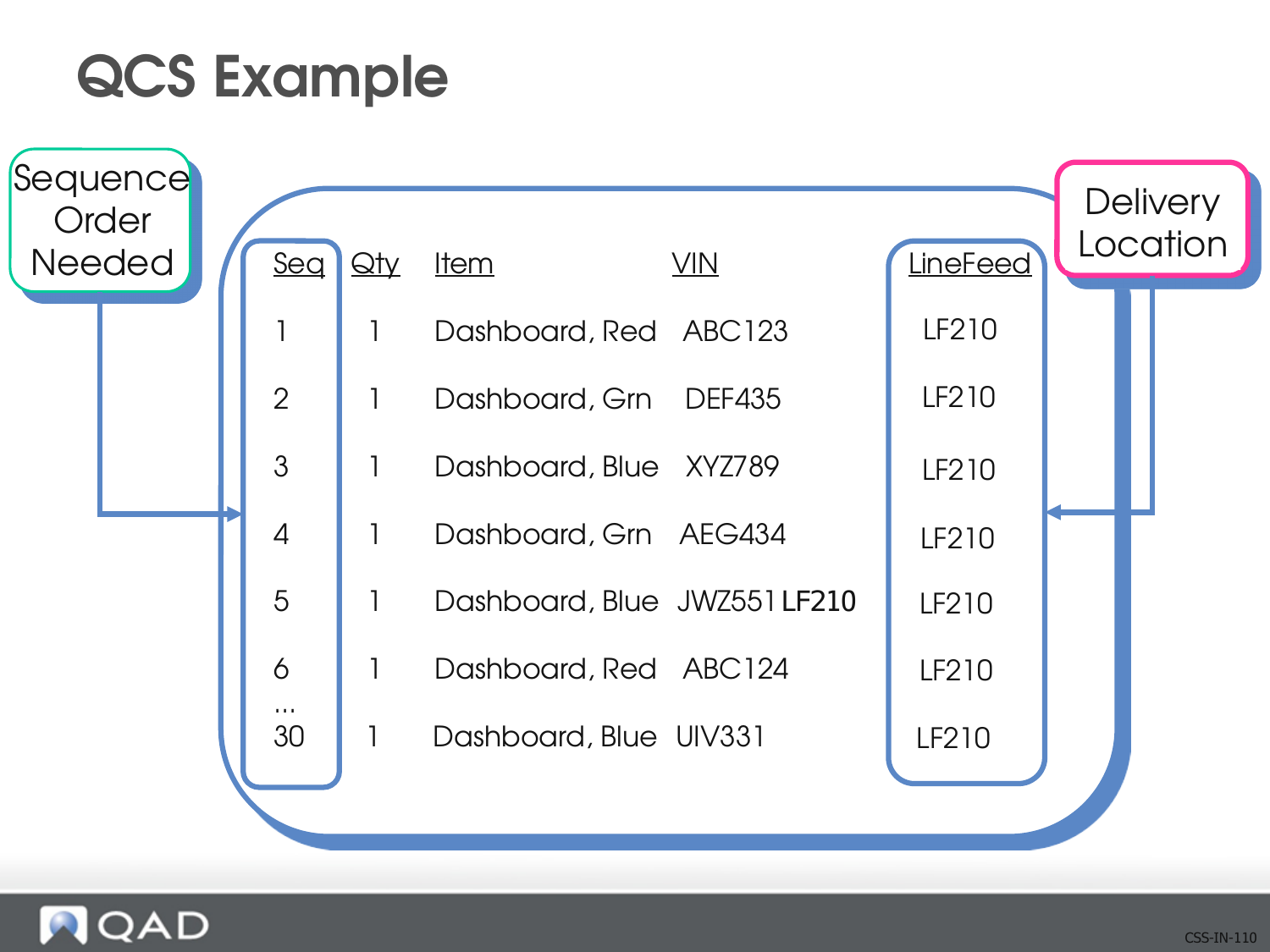

# QCS Example
Sequence
Order
Needed

Delivery
Location

Seq   Qty    Item		  VIN		LineFeed

1         1      Dashboard, Red   ABC123               LF210

2         1      Dashboard, Grn    DEF435	 LF210

3         1      Dashboard, Blue   XYZ789        	 LF210

4         1      Dashboard, Grn   AEG434               LF210

5         1      Dashboard, Blue  JWZ551	LF210

6         1      Dashboard, Red   ABC124	LF210
...
30       1      Dashboard, Blue  UIV331		LF210

LF210
LF210
LF210
LF210
LF210
LF210
LF210
CSS-IN-110